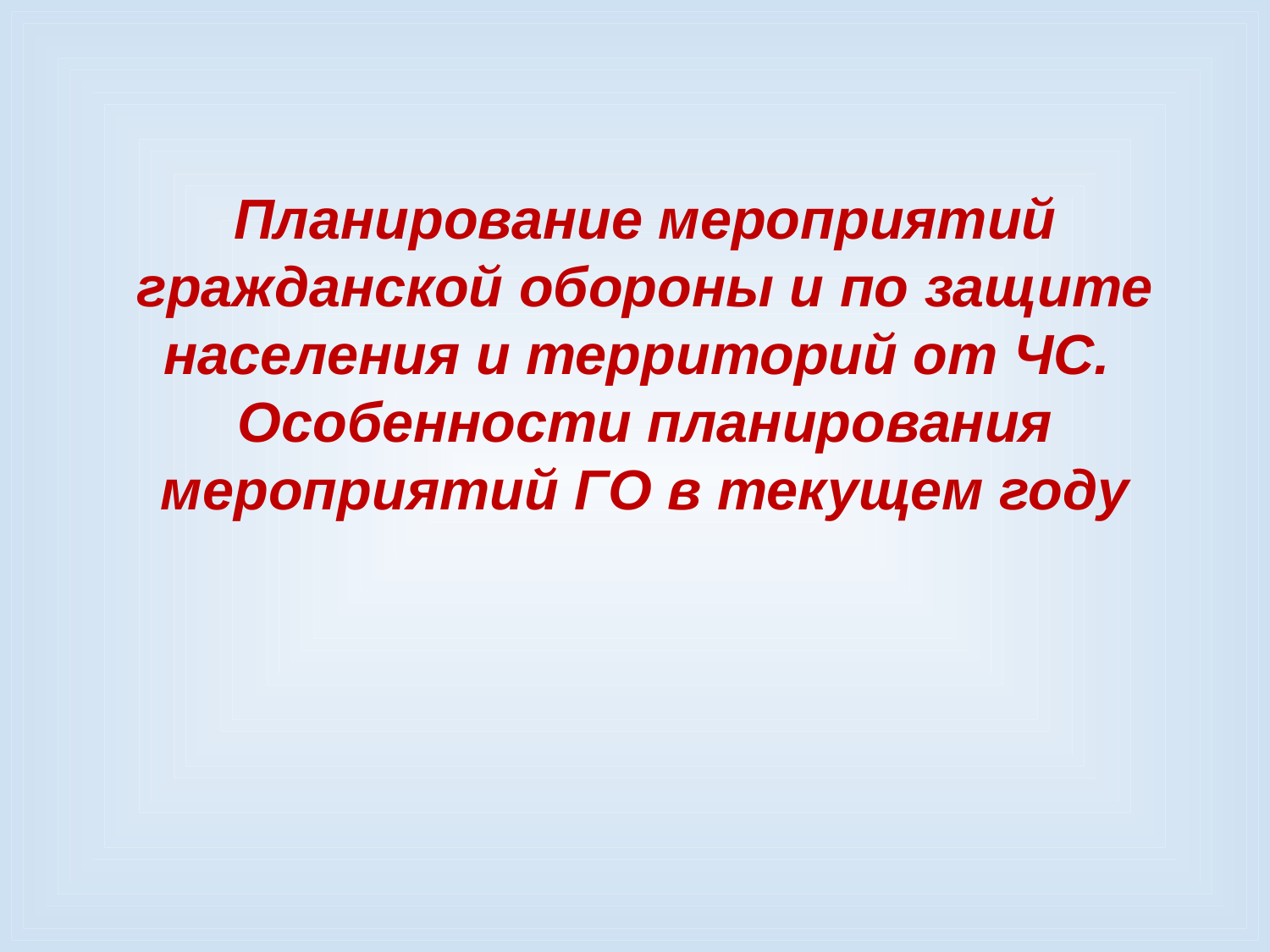

Планирование мероприятий гражданской обороны и по защите населения и территорий от ЧС.
Особенности планирования мероприятий ГО в текущем году